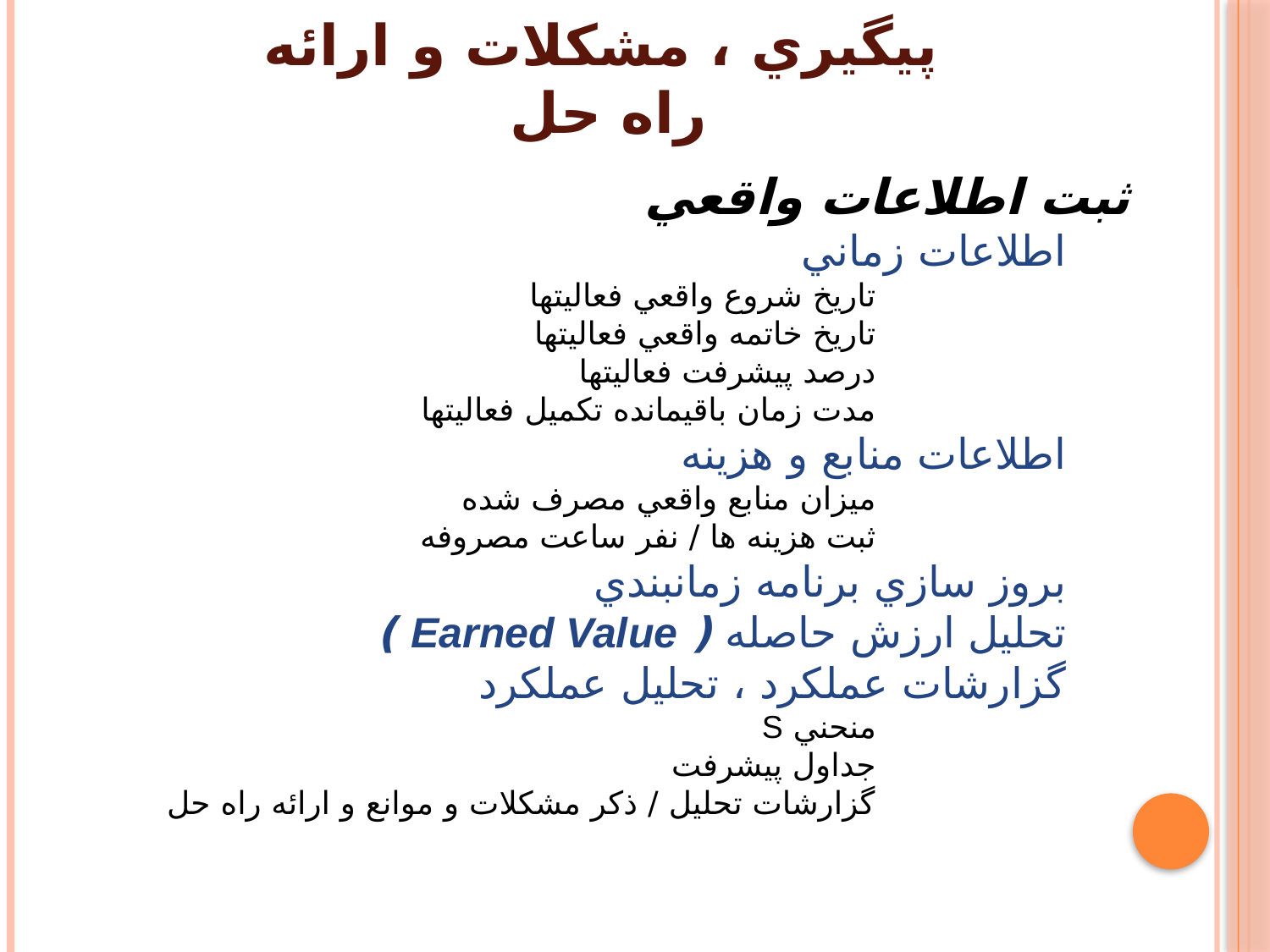

پيگيري ، مشكلات و ارائه راه حل
ثبت اطلاعات واقعي
اطلاعات زماني
تاريخ شروع واقعي فعاليتها
تاريخ خاتمه واقعي فعاليتها
درصد پيشرفت فعاليتها
مدت زمان باقيمانده تكميل فعاليتها
اطلاعات منابع و هزينه
ميزان منابع واقعي مصرف شده
ثبت هزينه ها / نفر ساعت مصروفه
بروز سازي برنامه زمانبندي
تحليل ارزش حاصله ( Earned Value )
گزارشات عملكرد ، تحليل عملكرد
منحني S
جداول پيشرفت
گزارشات تحليل / ذكر مشكلات و موانع و ارائه راه حل